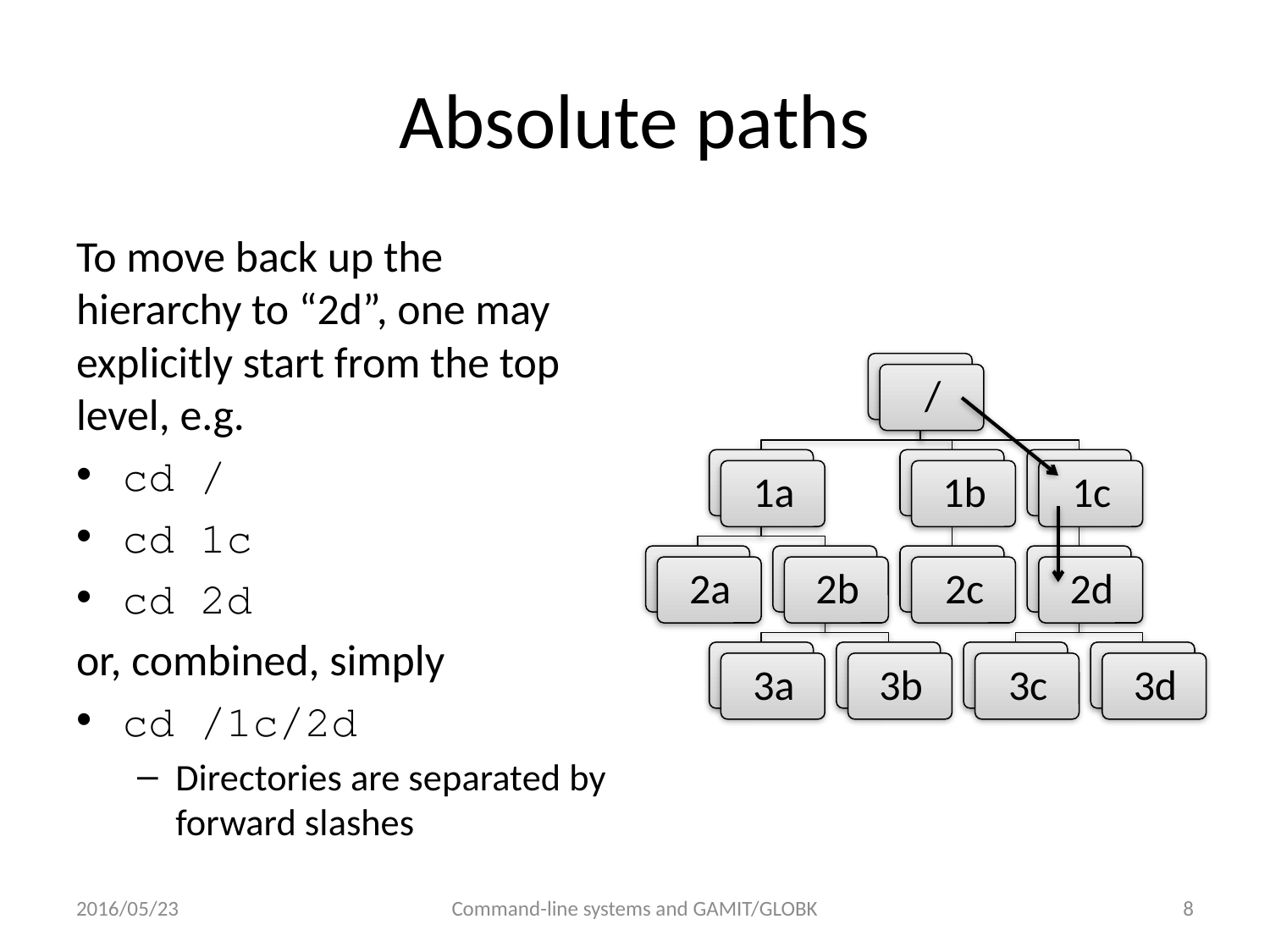

# Absolute paths
To move back up the hierarchy to “2d”, one may explicitly start from the top level, e.g.
cd /
cd 1c
cd 2d
or, combined, simply
cd /1c/2d
Directories are separated by forward slashes
/
1a
2a
2b
3a
3b
1b
2c
1c
2d
3c
3d
2016/05/23
Command-line systems and GAMIT/GLOBK
8